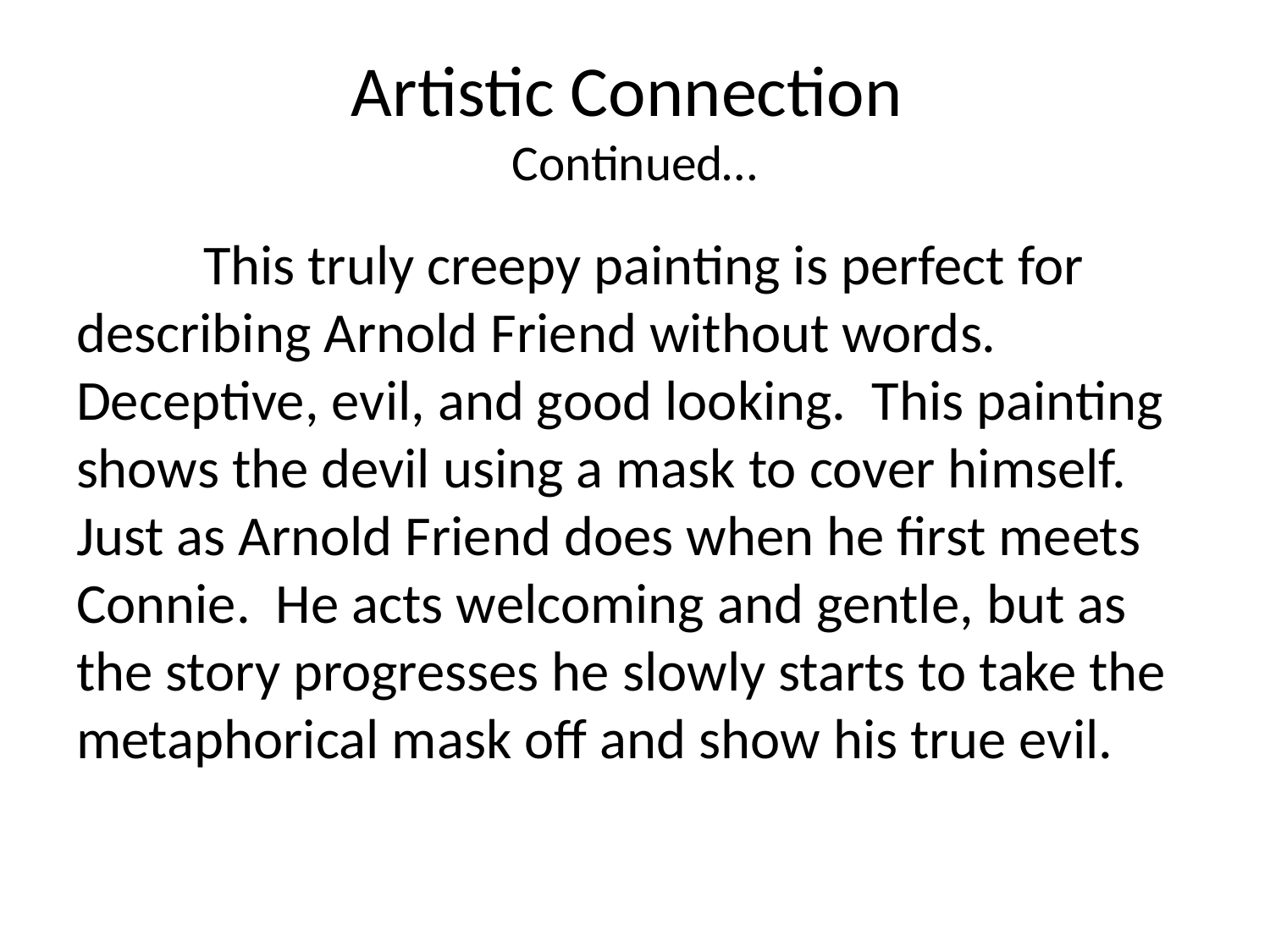

# Artistic Connection Continued…
	This truly creepy painting is perfect for describing Arnold Friend without words.  Deceptive, evil, and good looking.  This painting shows the devil using a mask to cover himself.  Just as Arnold Friend does when he first meets Connie.  He acts welcoming and gentle, but as the story progresses he slowly starts to take the metaphorical mask off and show his true evil.